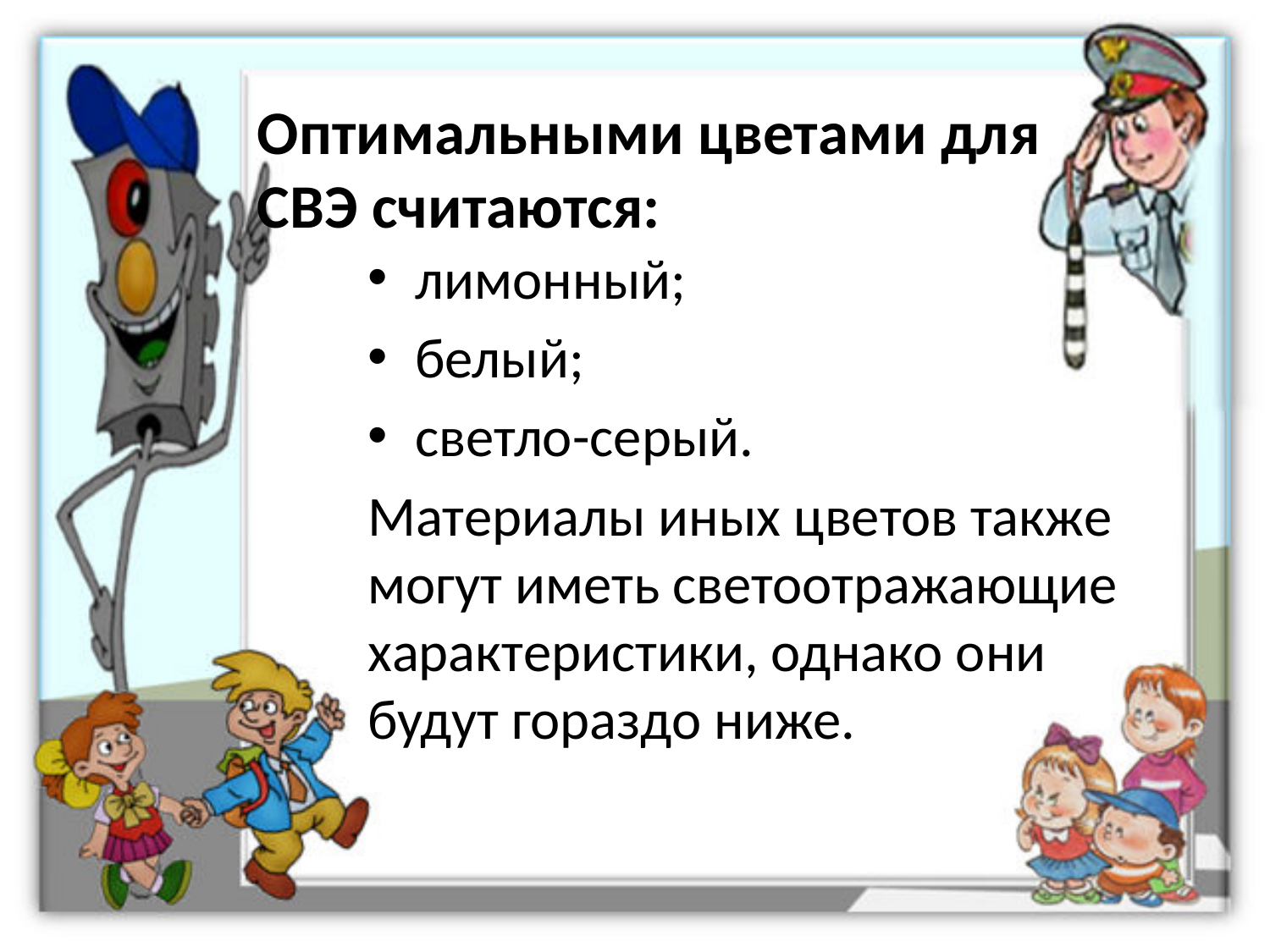

Оптимальными цветами для СВЭ считаются:
лимонный;
белый;
светло-серый.
Материалы иных цветов также могут иметь светоотражающие характеристики, однако они будут гораздо ниже.